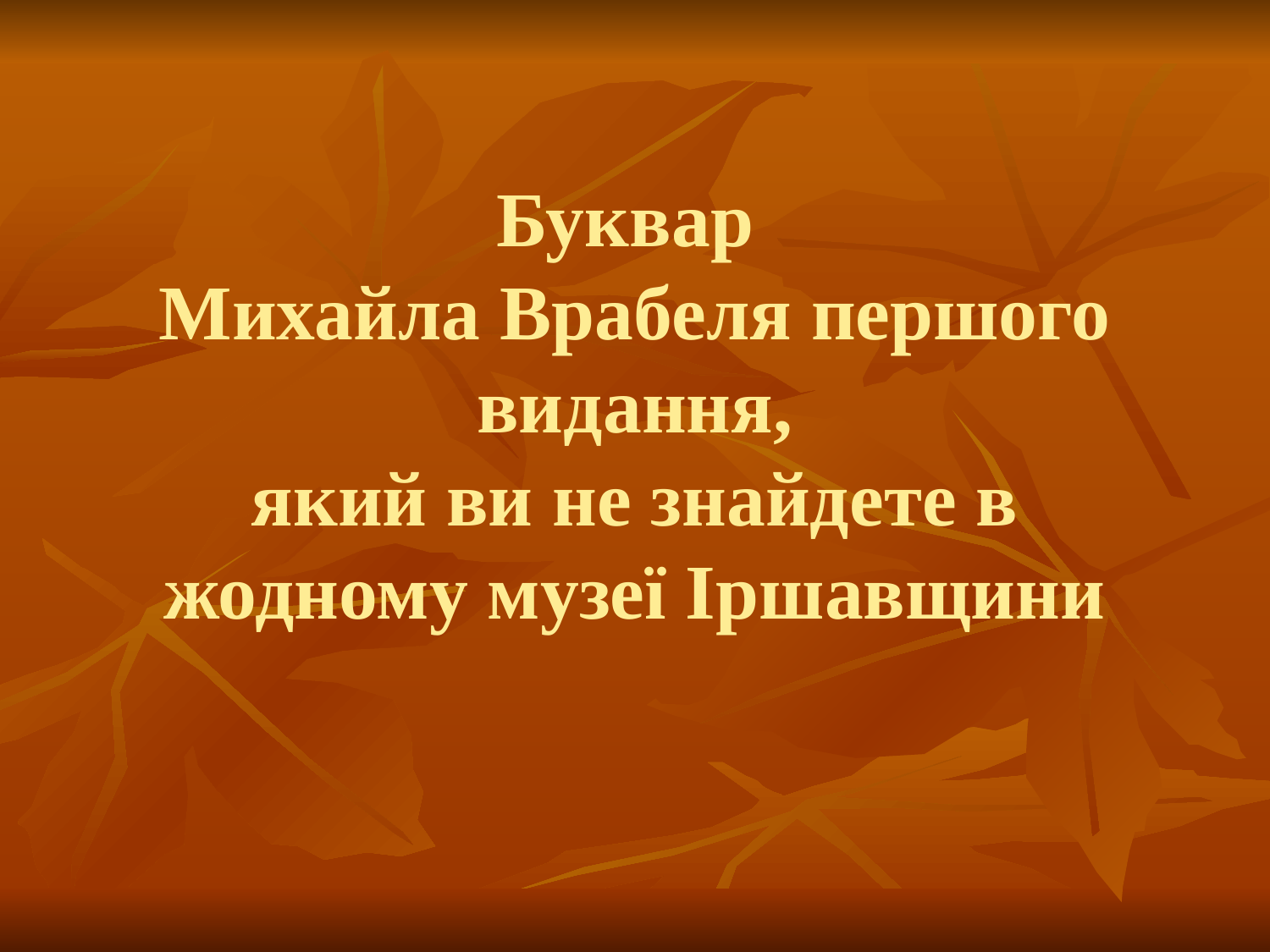

Буквар
Михайла Врабеля першого видання,
який ви не знайдете в жодному музеї Іршавщини